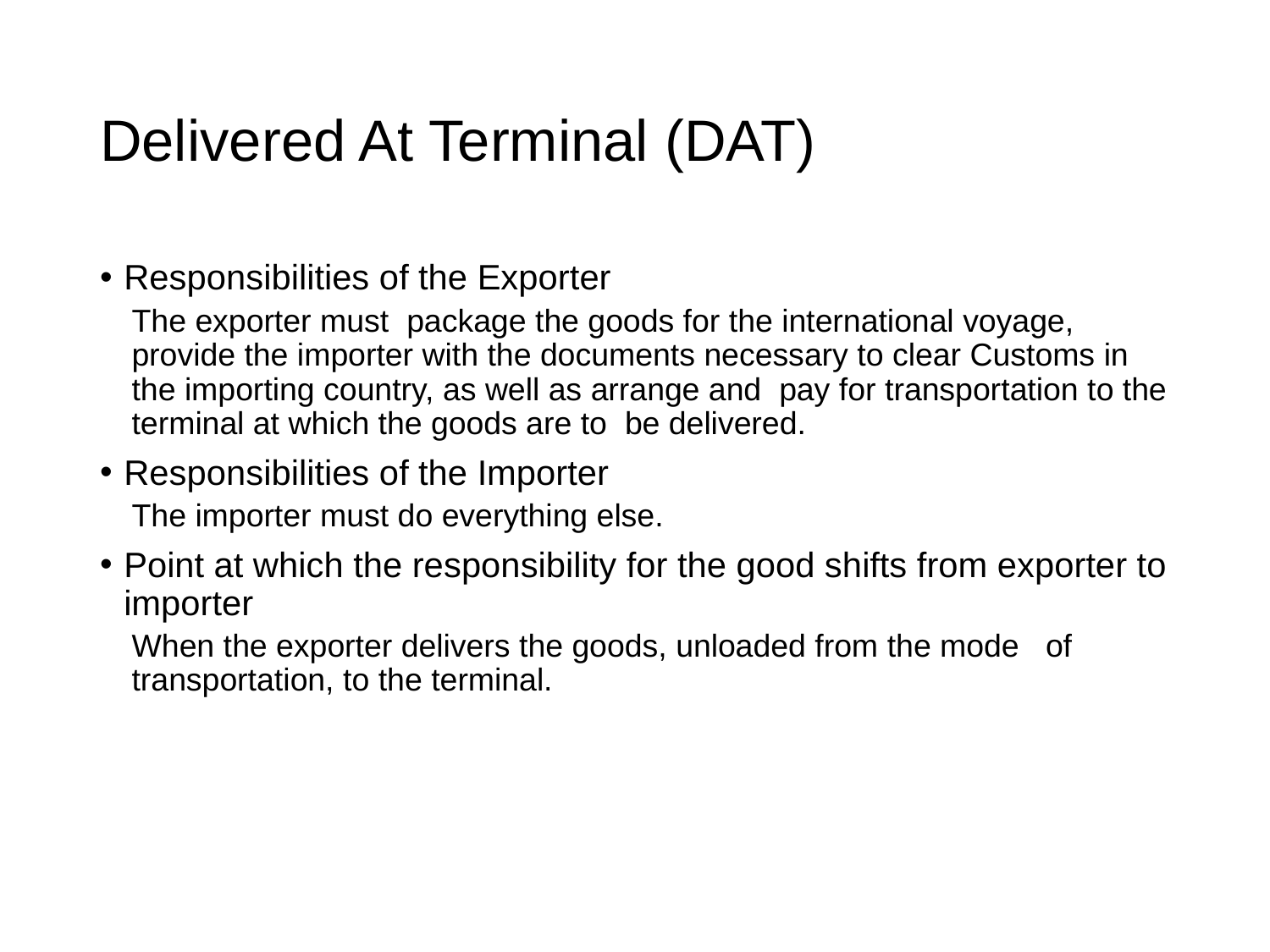

# Delivered At Terminal (DAT)
Responsibilities of the Exporter
The exporter must  package the goods for the international voyage, provide the importer with the documents necessary to clear Customs in the importing country, as well as arrange and  pay for transportation to the terminal at which the goods are to  be delivered.
Responsibilities of the Importer
The importer must do everything else.
Point at which the responsibility for the good shifts from exporter to importer
When the exporter delivers the goods, unloaded from the mode   of transportation, to the terminal.